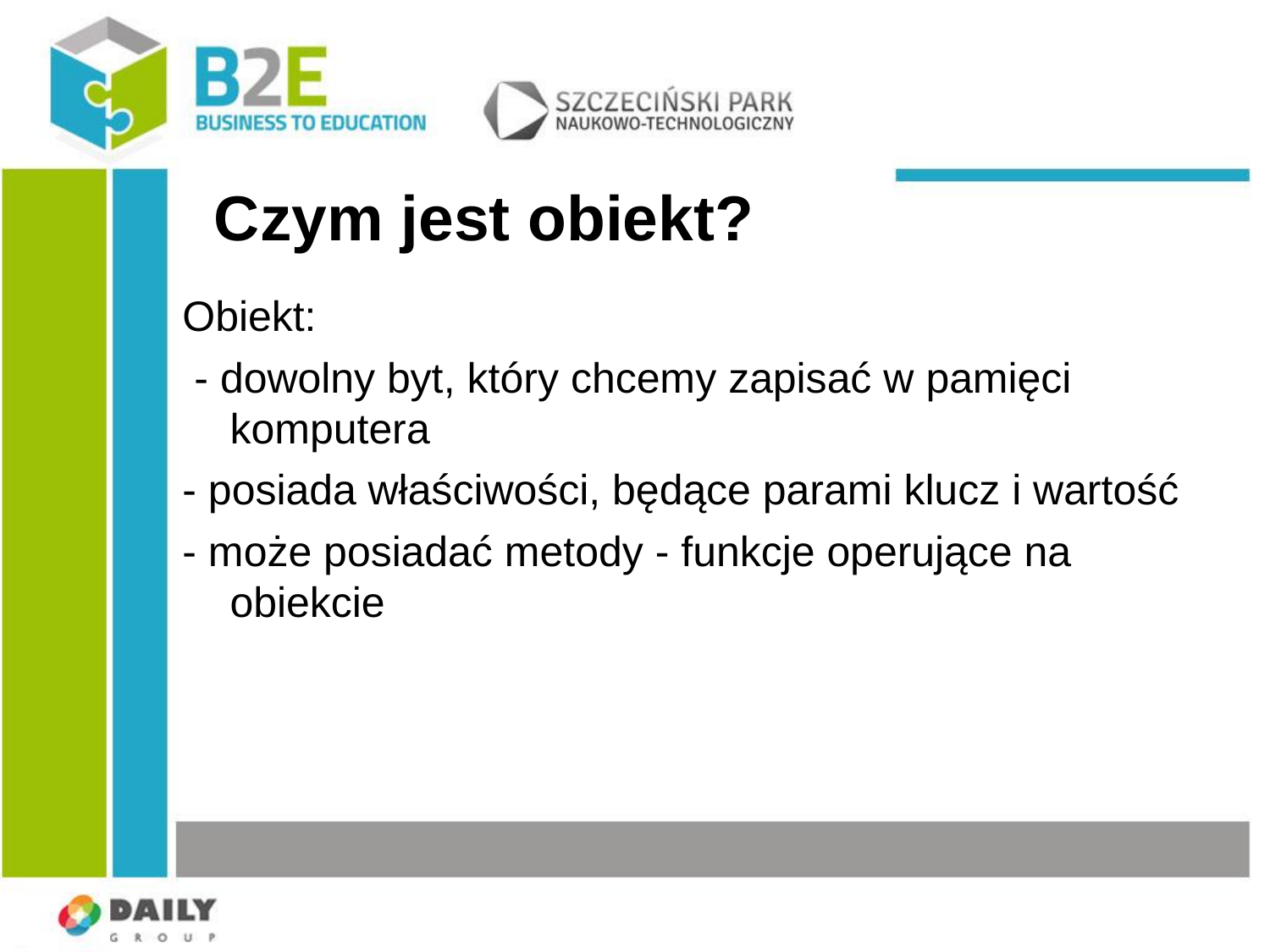

# Czym jest obiekt?
Obiekt:
 - dowolny byt, który chcemy zapisać w pamięci komputera
- posiada właściwości, będące parami klucz i wartość
- może posiadać metody - funkcje operujące na obiekcie